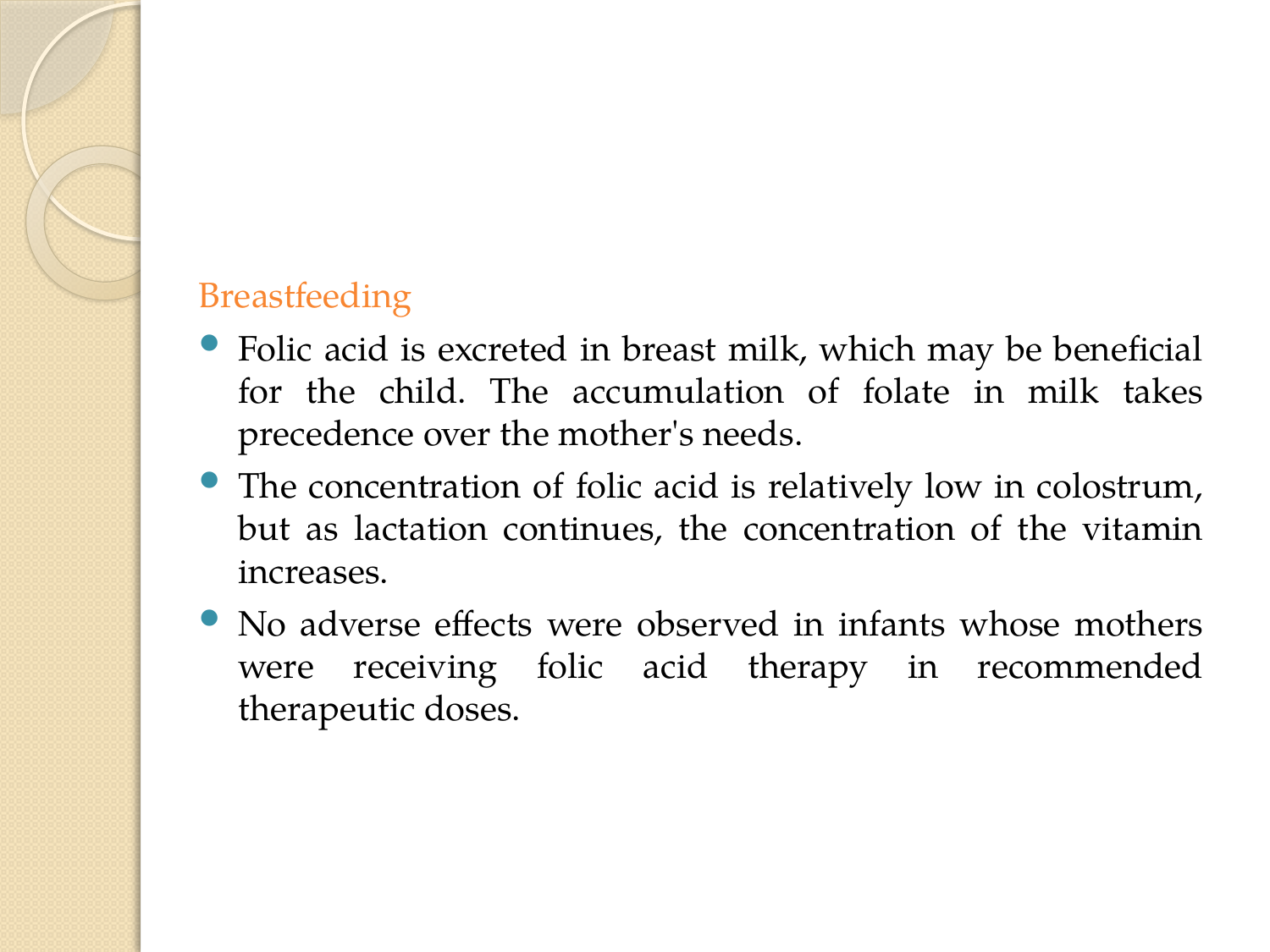

#
Breastfeeding
Folic acid is excreted in breast milk, which may be beneficial for the child. The accumulation of folate in milk takes precedence over the mother's needs.
The concentration of folic acid is relatively low in colostrum, but as lactation continues, the concentration of the vitamin increases.
No adverse effects were observed in infants whose mothers were receiving folic acid therapy in recommended therapeutic doses.